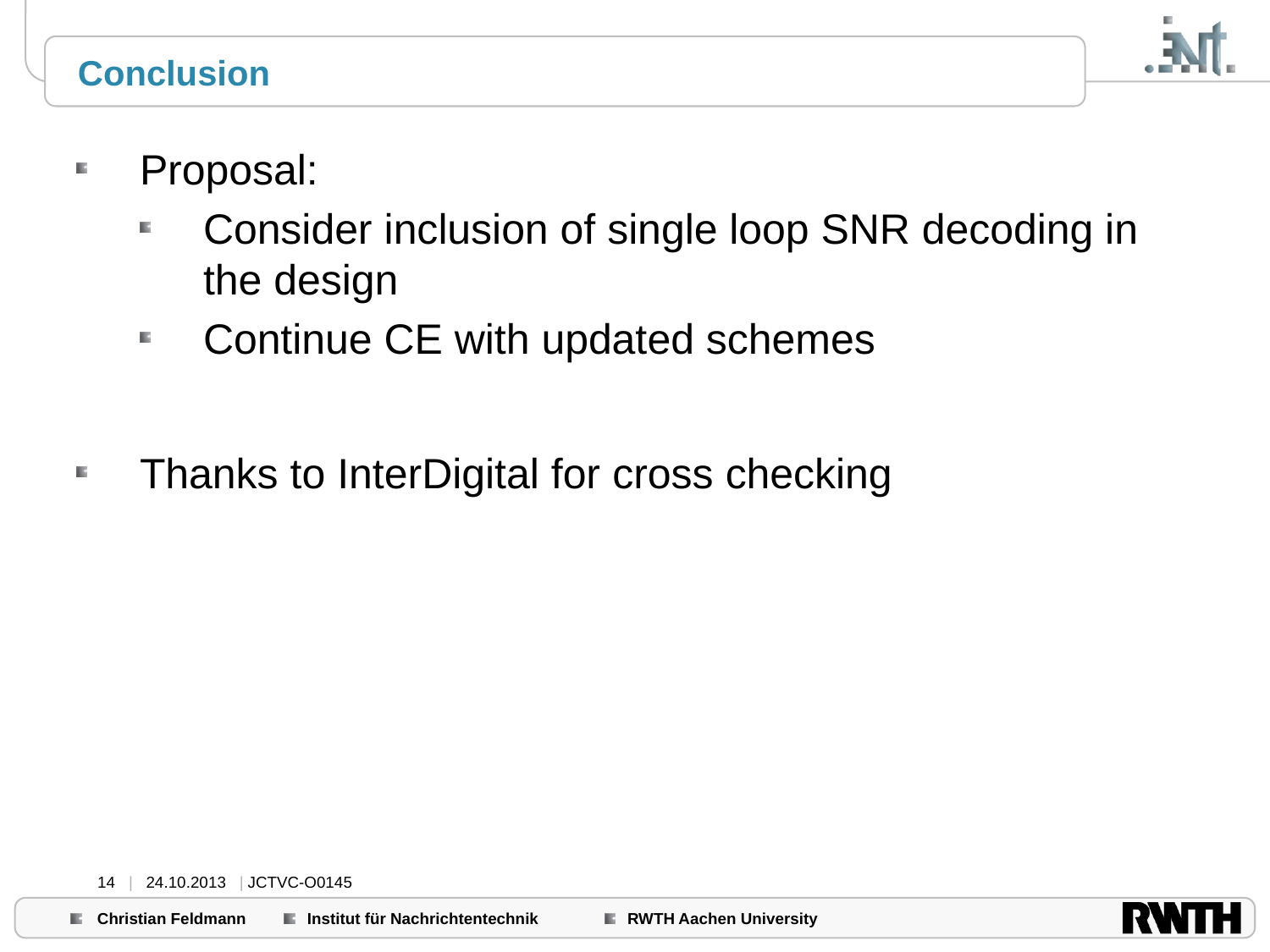

# Conclusion
Proposal:
Consider inclusion of single loop SNR decoding in the design
Continue CE with updated schemes

Thanks to InterDigital for cross checking
14   |   24.10.2013   | JCTVC-O0145